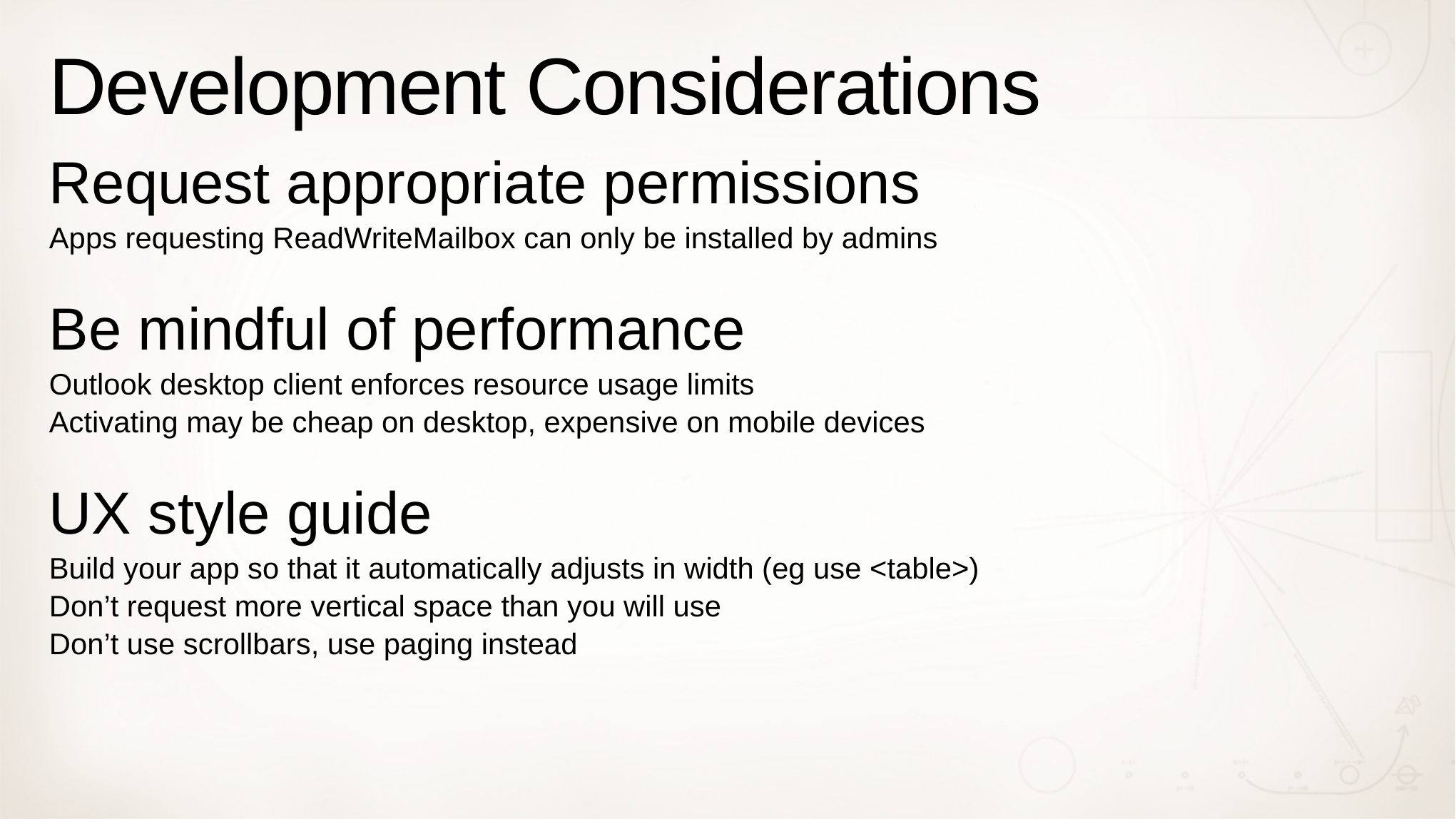

# Development Considerations
Request appropriate permissions
Apps requesting ReadWriteMailbox can only be installed by admins
Be mindful of performance
Outlook desktop client enforces resource usage limits
Activating may be cheap on desktop, expensive on mobile devices
UX style guide
Build your app so that it automatically adjusts in width (eg use <table>)
Don’t request more vertical space than you will use
Don’t use scrollbars, use paging instead